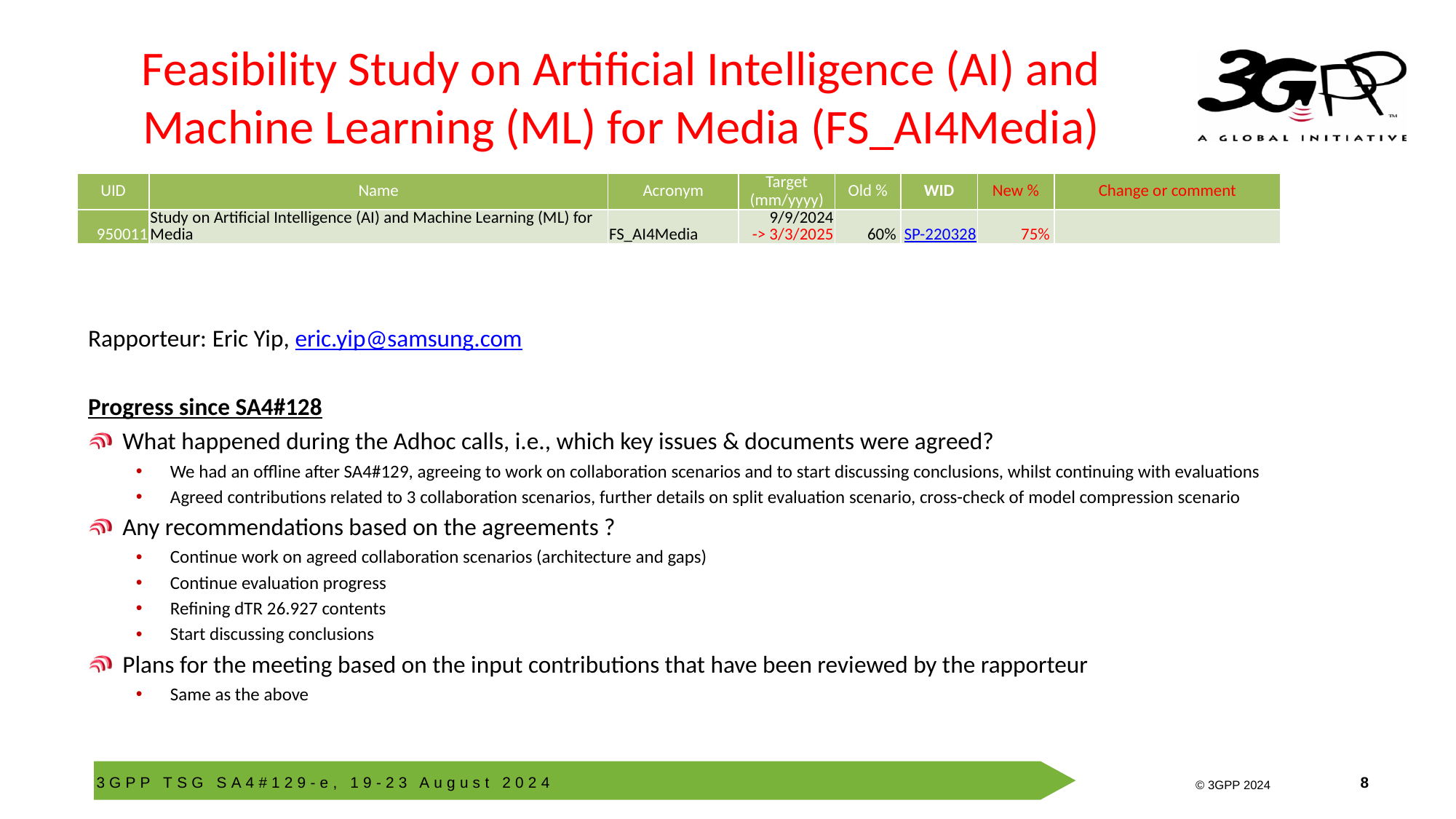

# Feasibility Study on Artificial Intelligence (AI) and Machine Learning (ML) for Media (FS_AI4Media)
| UID | Name | Acronym | Target (mm/yyyy) | Old % | WID | New % | Change or comment |
| --- | --- | --- | --- | --- | --- | --- | --- |
| 950011 | Study on Artificial Intelligence (AI) and Machine Learning (ML) for Media | FS\_AI4Media | 9/9/2024 -> 3/3/2025 | 60% | SP-220328 | 75% |  |
Rapporteur: Eric Yip, eric.yip@samsung.com

Progress since SA4#128
What happened during the Adhoc calls, i.e., which key issues & documents were agreed?
We had an offline after SA4#129, agreeing to work on collaboration scenarios and to start discussing conclusions, whilst continuing with evaluations
Agreed contributions related to 3 collaboration scenarios, further details on split evaluation scenario, cross-check of model compression scenario
Any recommendations based on the agreements ?
Continue work on agreed collaboration scenarios (architecture and gaps)
Continue evaluation progress
Refining dTR 26.927 contents
Start discussing conclusions
Plans for the meeting based on the input contributions that have been reviewed by the rapporteur
Same as the above